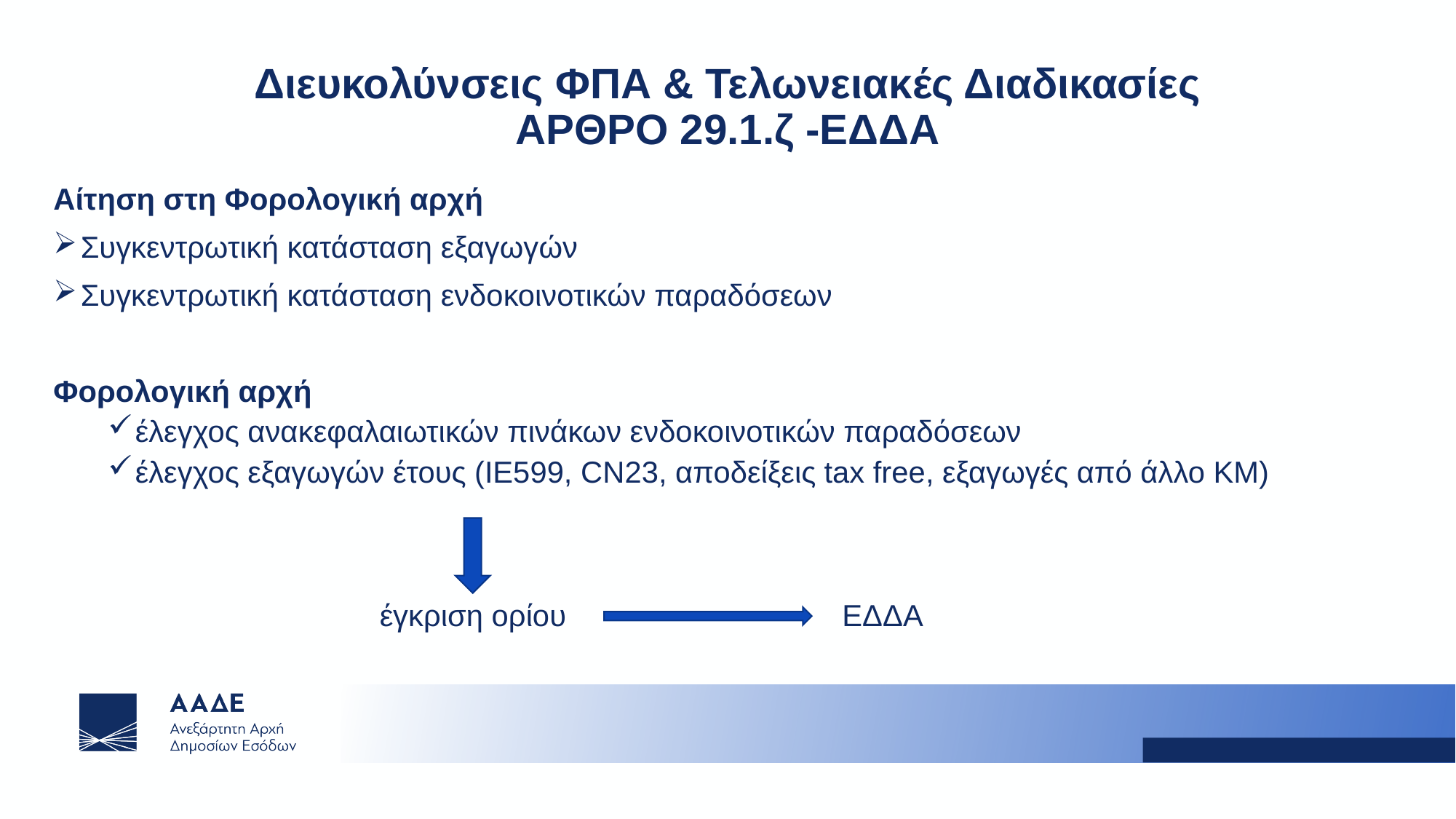

# Διευκολύνσεις ΦΠΑ & Τελωνειακές Διαδικασίες ΑΡΘΡΟ 29.1.ζ -ΕΔΔΑ
Αίτηση στη Φορολογική αρχή
Συγκεντρωτική κατάσταση εξαγωγών
Συγκεντρωτική κατάσταση ενδοκοινοτικών παραδόσεων

Φορολογική αρχή
έλεγχος ανακεφαλαιωτικών πινάκων ενδοκοινοτικών παραδόσεων
έλεγχος εξαγωγών έτους (ΙΕ599, CN23, αποδείξεις tax free, εξαγωγές από άλλο ΚΜ)

                                       έγκριση ορίου                                 ΕΔΔΑ